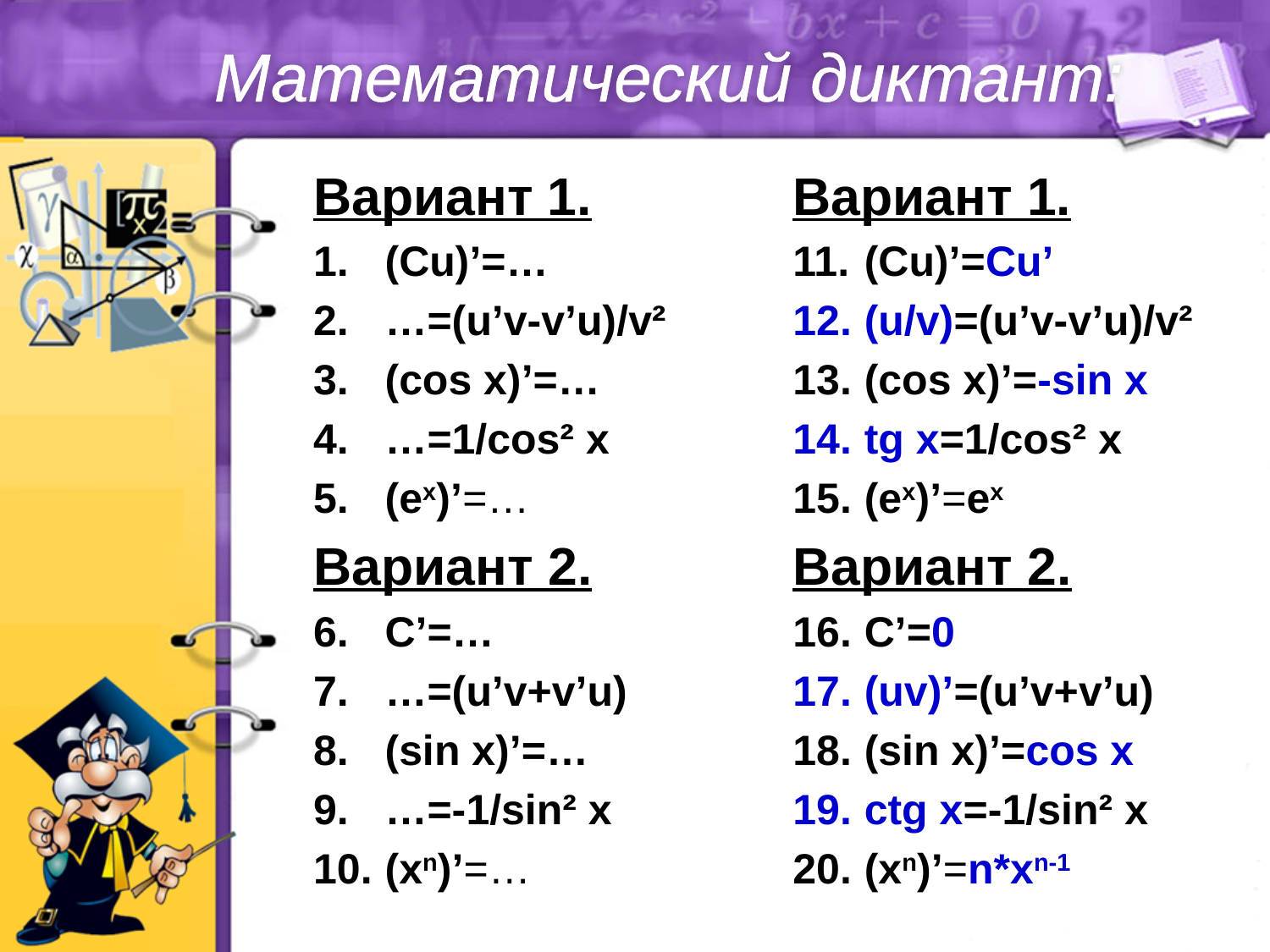

Математический диктант:
Вариант 1.
(Cu)’=…
…=(u’v-v’u)/v²
(cos x)’=…
…=1/cos² x
(ex)’=…
Вариант 2.
C’=…
…=(u’v+v’u)
(sin x)’=…
…=-1/sin² x
(xn)’=…

Вариант 1.
(Cu)’=Cu’
(u/v)=(u’v-v’u)/v²
(cos x)’=-sin x
tg x=1/cos² x
(ex)’=ex
Вариант 2.
C’=0
(uv)’=(u’v+v’u)
(sin x)’=cos x
ctg x=-1/sin² x
(xn)’=n*xn-1